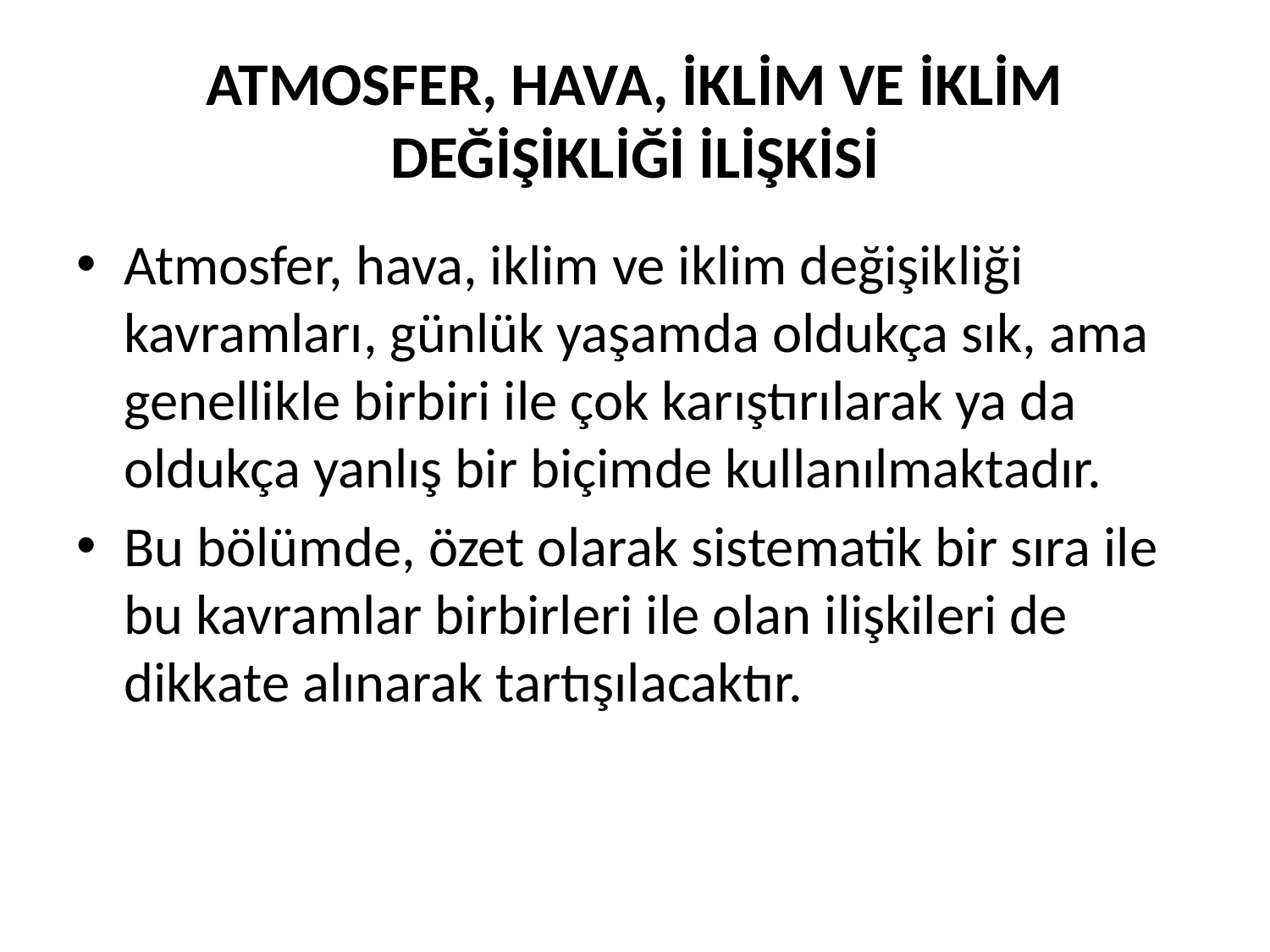

# ATMOSFER, HAVA, İKLİM VE İKLİM DEĞİŞİKLİĞİ İLİŞKİSİ
Atmosfer, hava, iklim ve iklim değişikliği kavramları, günlük yaşamda oldukça sık, ama genellikle birbiri ile çok karıştırılarak ya da oldukça yanlış bir biçimde kullanılmaktadır.
Bu bölümde, özet olarak sistematik bir sıra ile bu kavramlar birbirleri ile olan ilişkileri de dikkate alınarak tartışılacaktır.